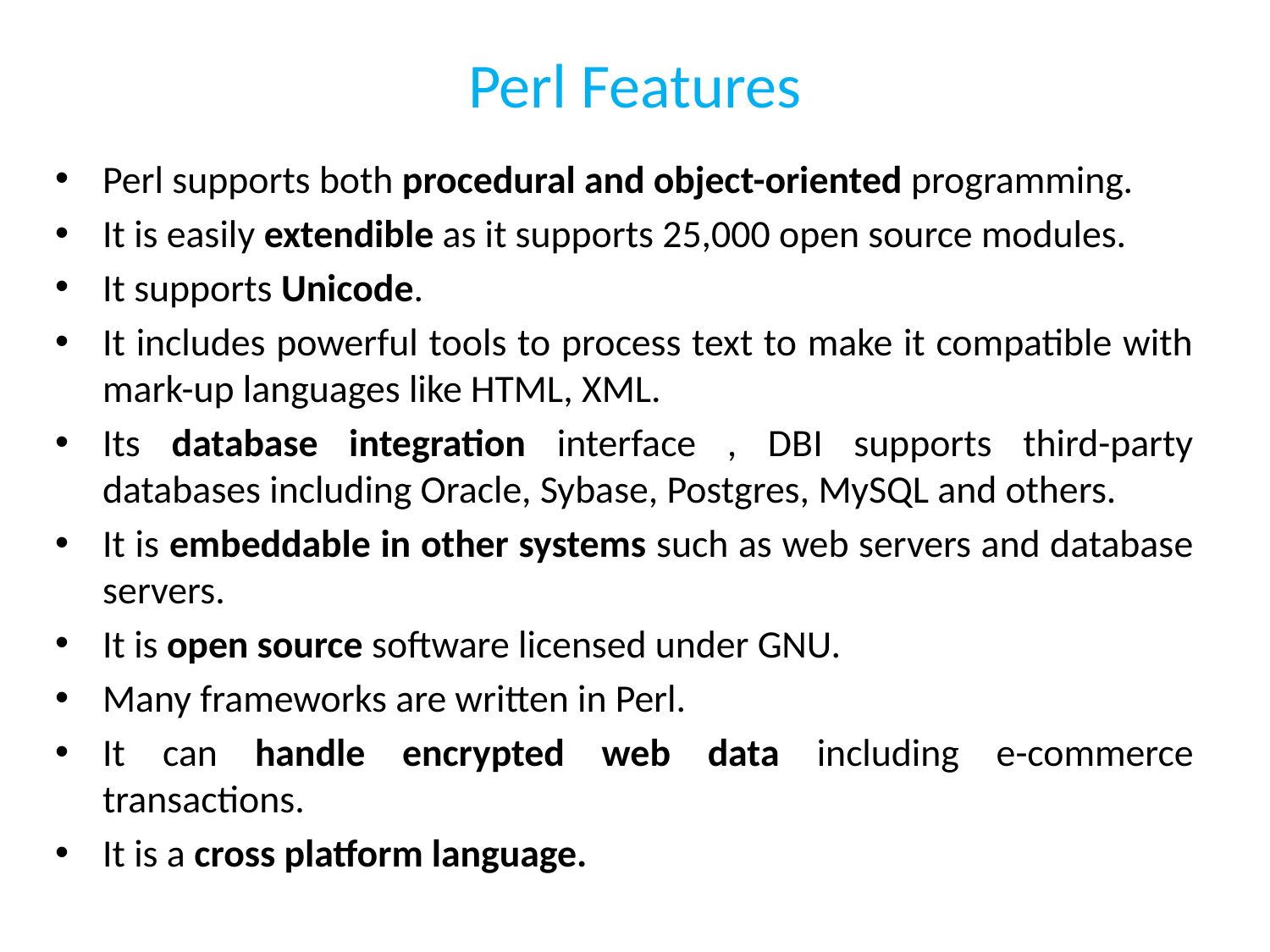

# Perl Features
Perl supports both procedural and object-oriented programming.
It is easily extendible as it supports 25,000 open source modules.
It supports Unicode.
It includes powerful tools to process text to make it compatible with mark-up languages like HTML, XML.
Its database integration interface , DBI supports third-party databases including Oracle, Sybase, Postgres, MySQL and others.
It is embeddable in other systems such as web servers and database servers.
It is open source software licensed under GNU.
Many frameworks are written in Perl.
It can handle encrypted web data including e-commerce transactions.
It is a cross platform language.